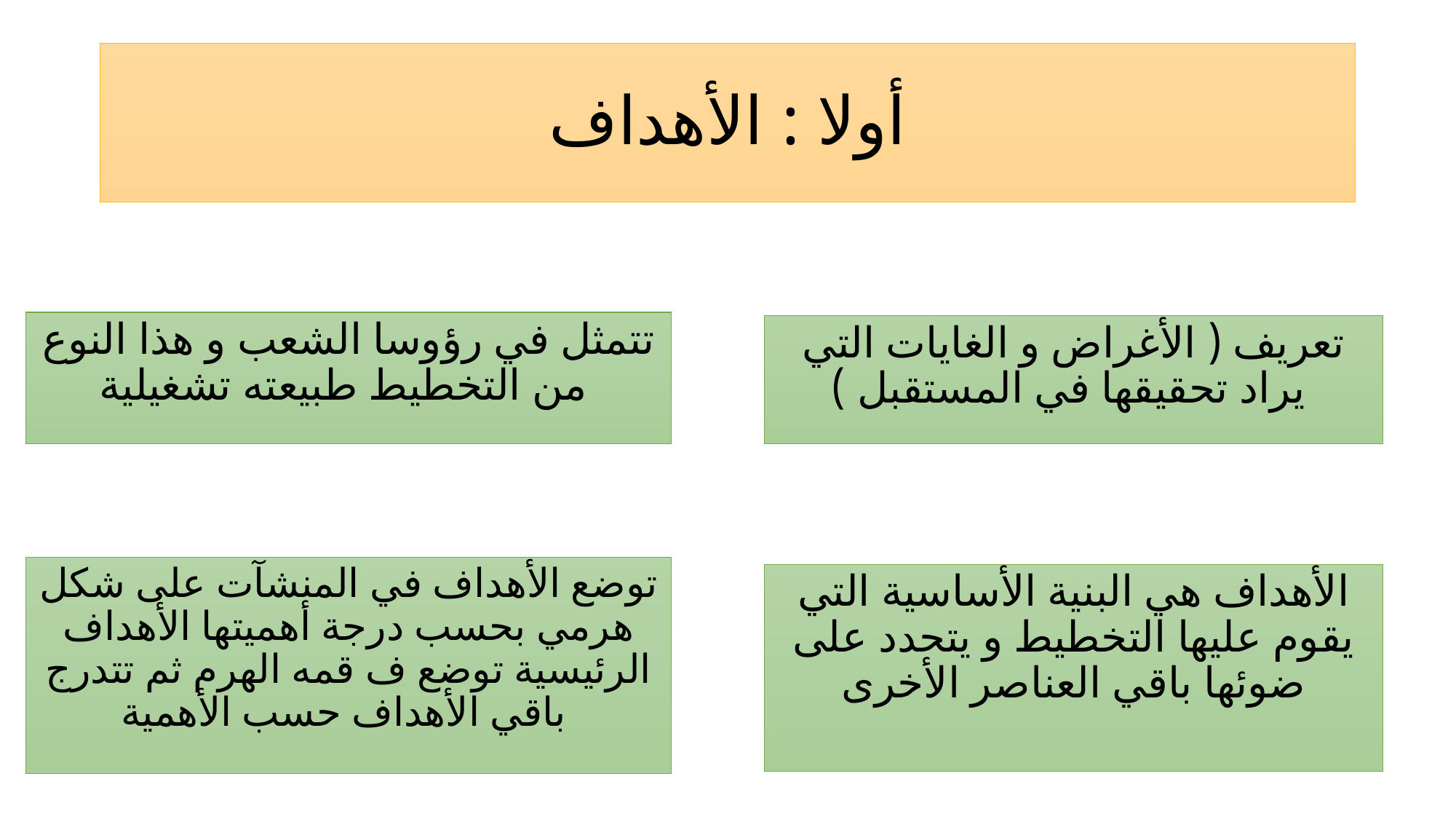

# أولا : الأهداف
تتمثل في رؤوسا الشعب و هذا النوع من التخطيط طبيعته تشغيلية
تعريف ( الأغراض و الغايات التي يراد تحقيقها في المستقبل )

توضع الأهداف في المنشآت على شكل هرمي بحسب درجة أهميتها الأهداف الرئيسية توضع ف قمه الهرم ثم تتدرج باقي الأهداف حسب الأهمية
الأهداف هي البنية الأساسية التي يقوم عليها التخطيط و يتحدد على ضوئها باقي العناصر الأخرى